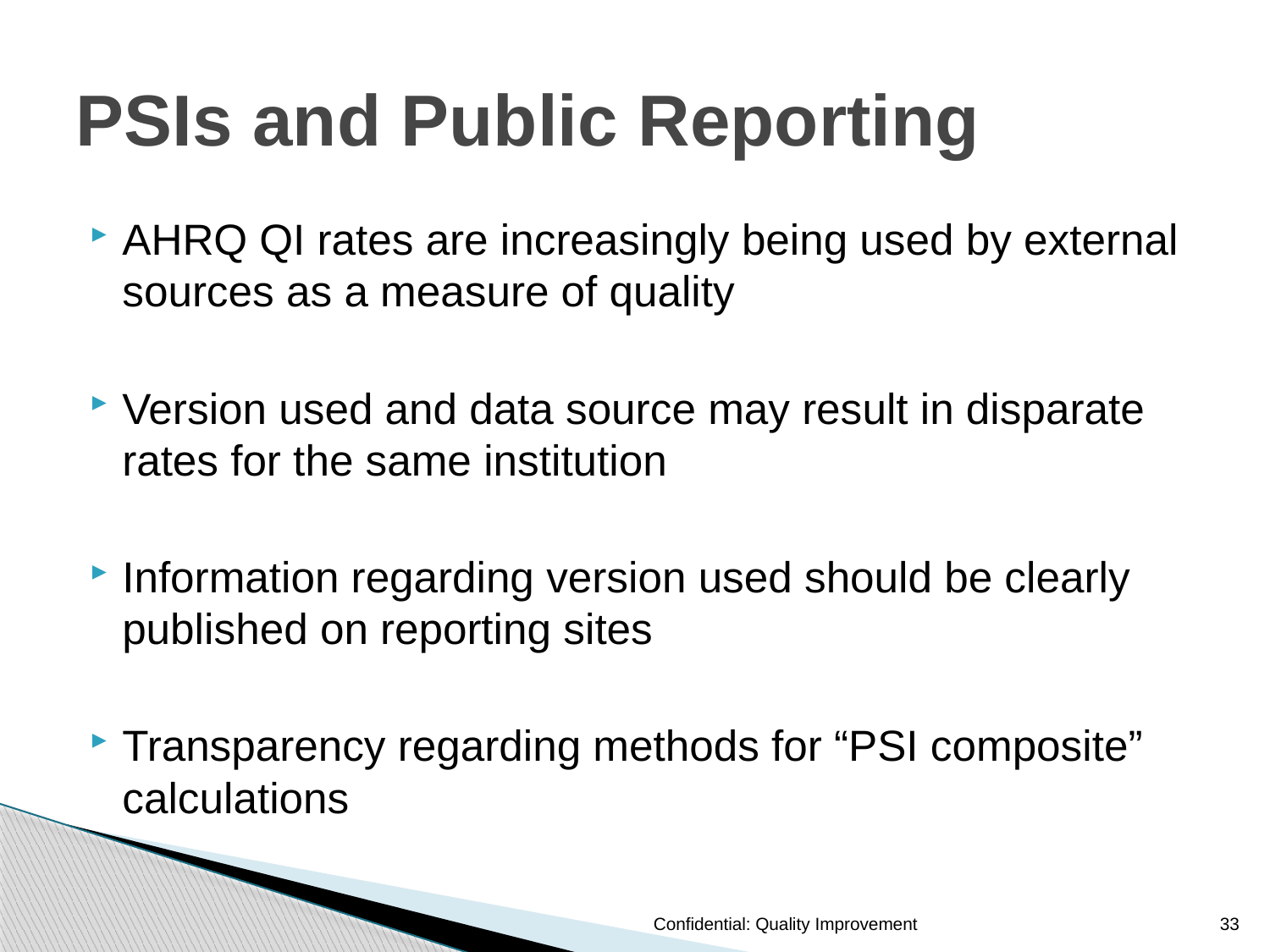

# PSIs and Public Reporting
AHRQ QI rates are increasingly being used by external sources as a measure of quality

Version used and data source may result in disparate rates for the same institution

Information regarding version used should be clearly published on reporting sites

Transparency regarding methods for “PSI composite” calculations

Confidential: Quality Improvement
33